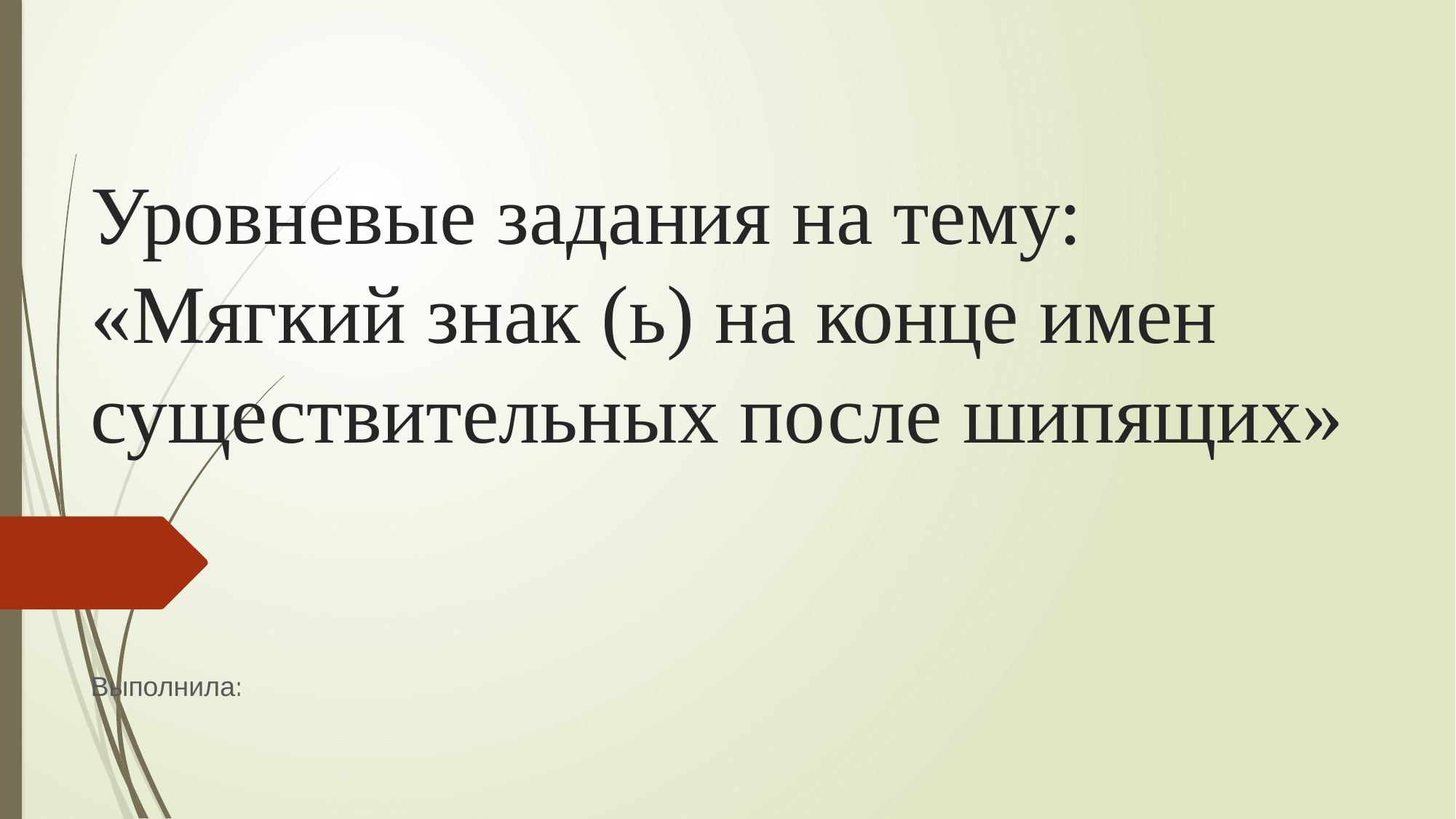

# Уровневые задания на тему: «Мягкий знак (ь) на конце имен существительных после шипящих»
Выполнила: